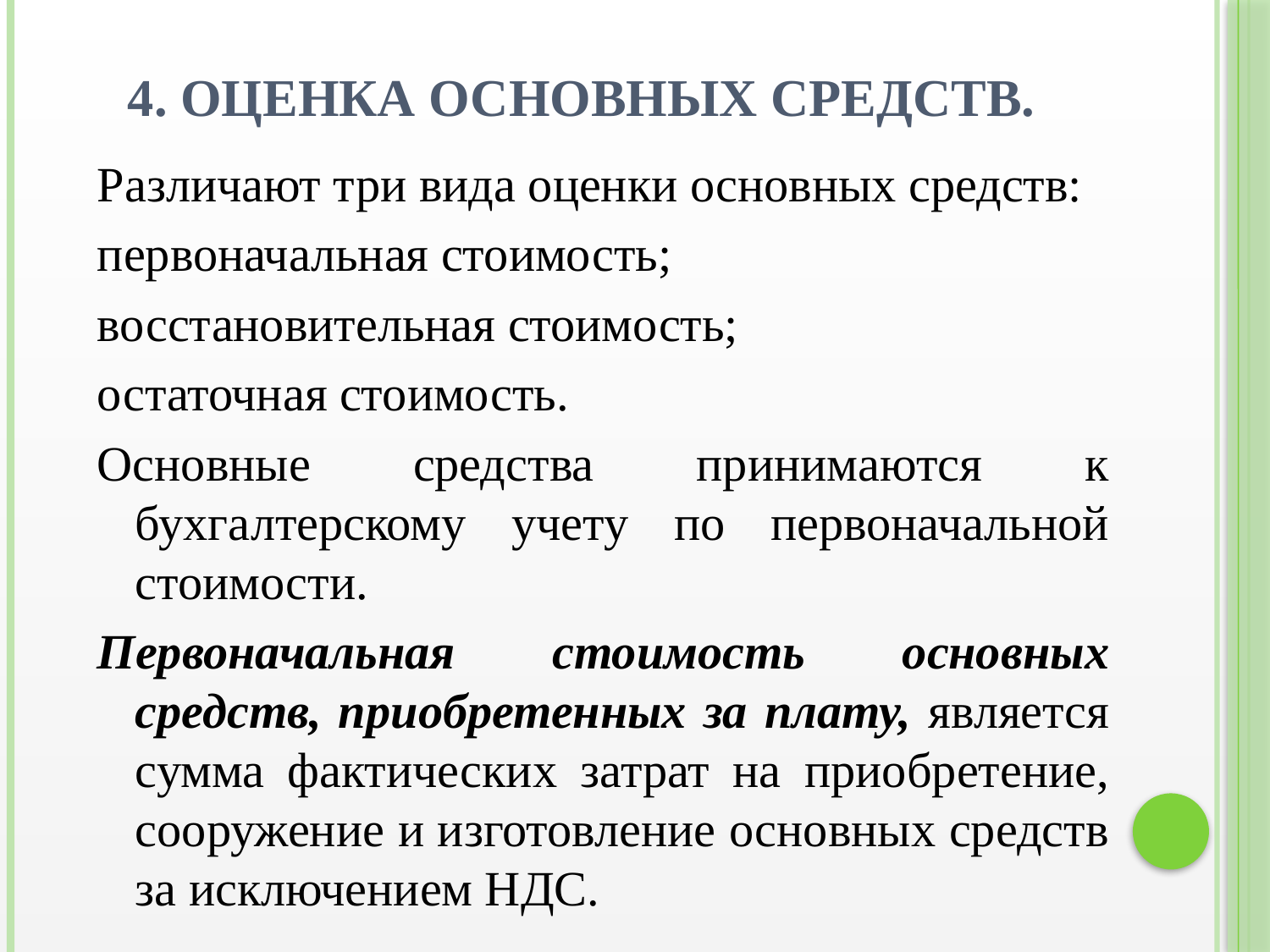

# 4. Оценка основных средств.
Различают три вида оценки основных средств:
первоначальная стоимость;
восстановительная стоимость;
остаточная стоимость.
Основные средства принимаются к бухгалтерскому учету по первоначальной стоимости.
Первоначальная стоимость основных средств, приобретенных за плату, является сумма фактических затрат на приобретение, сооружение и изготовление основных средств за исключением НДС.